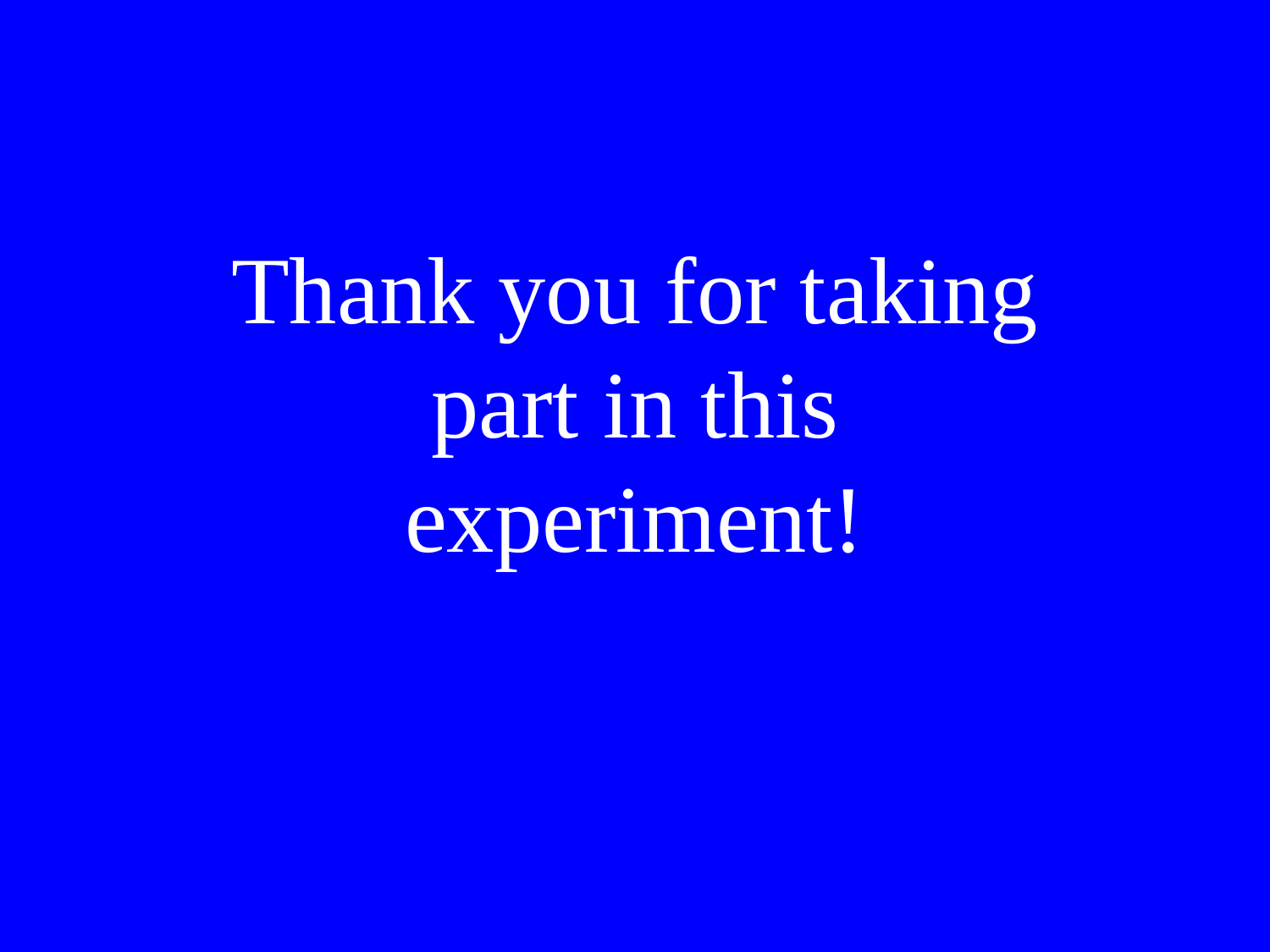

Thank you for taking part in this experiment!